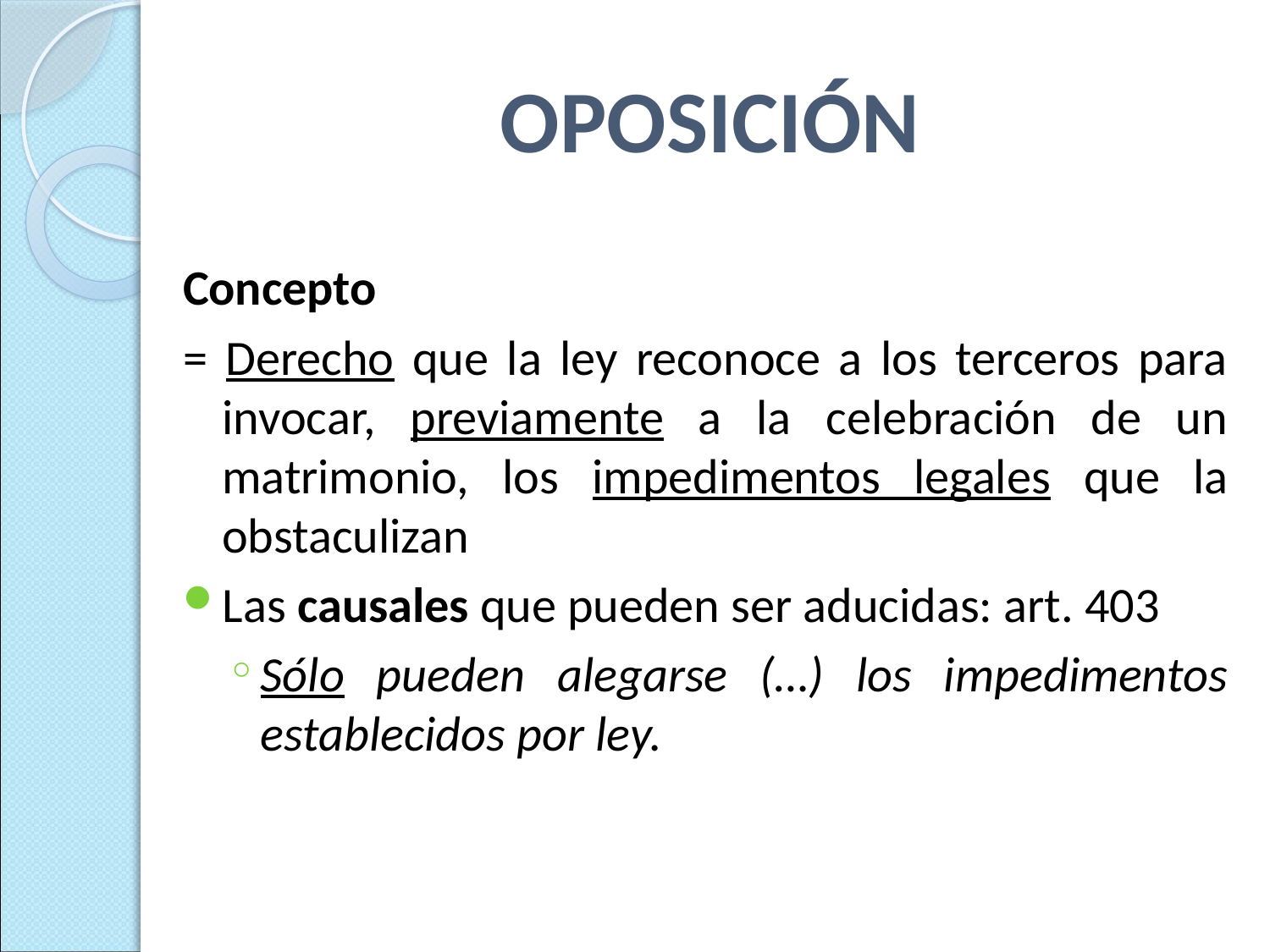

# OPOSICIÓN

Concepto
= Derecho que la ley reconoce a los terceros para invocar, previamente a la celebración de un matrimonio, los impedimentos legales que la obstaculizan
Las causales que pueden ser aducidas: art. 403
Sólo pueden alegarse (…) los impedimentos establecidos por ley.